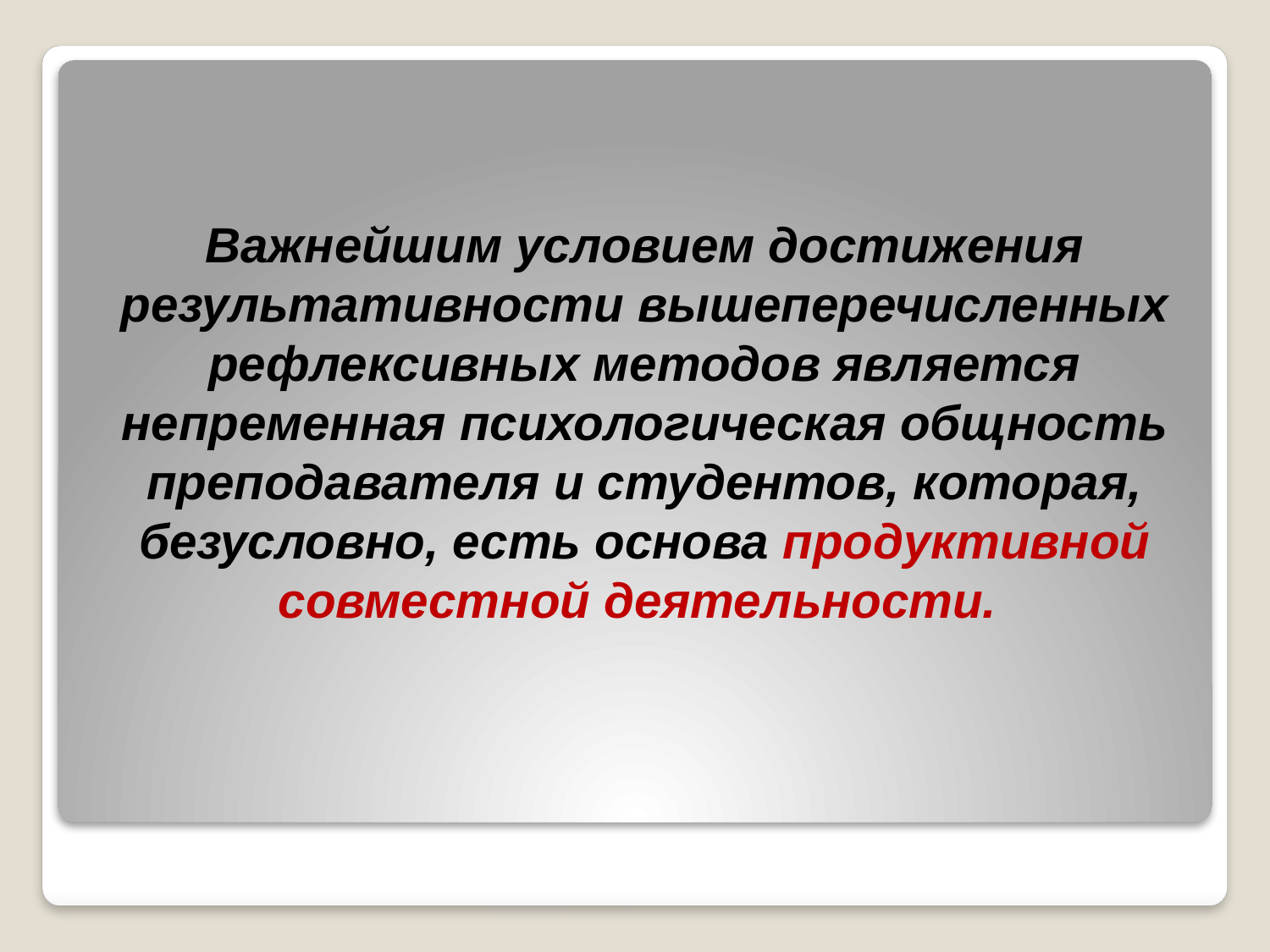

Важнейшим условием достижения результативности вышеперечисленных рефлексивных методов является непременная психологическая общность преподавателя и студентов, которая, безусловно, есть основа продуктивной совместной деятельности.